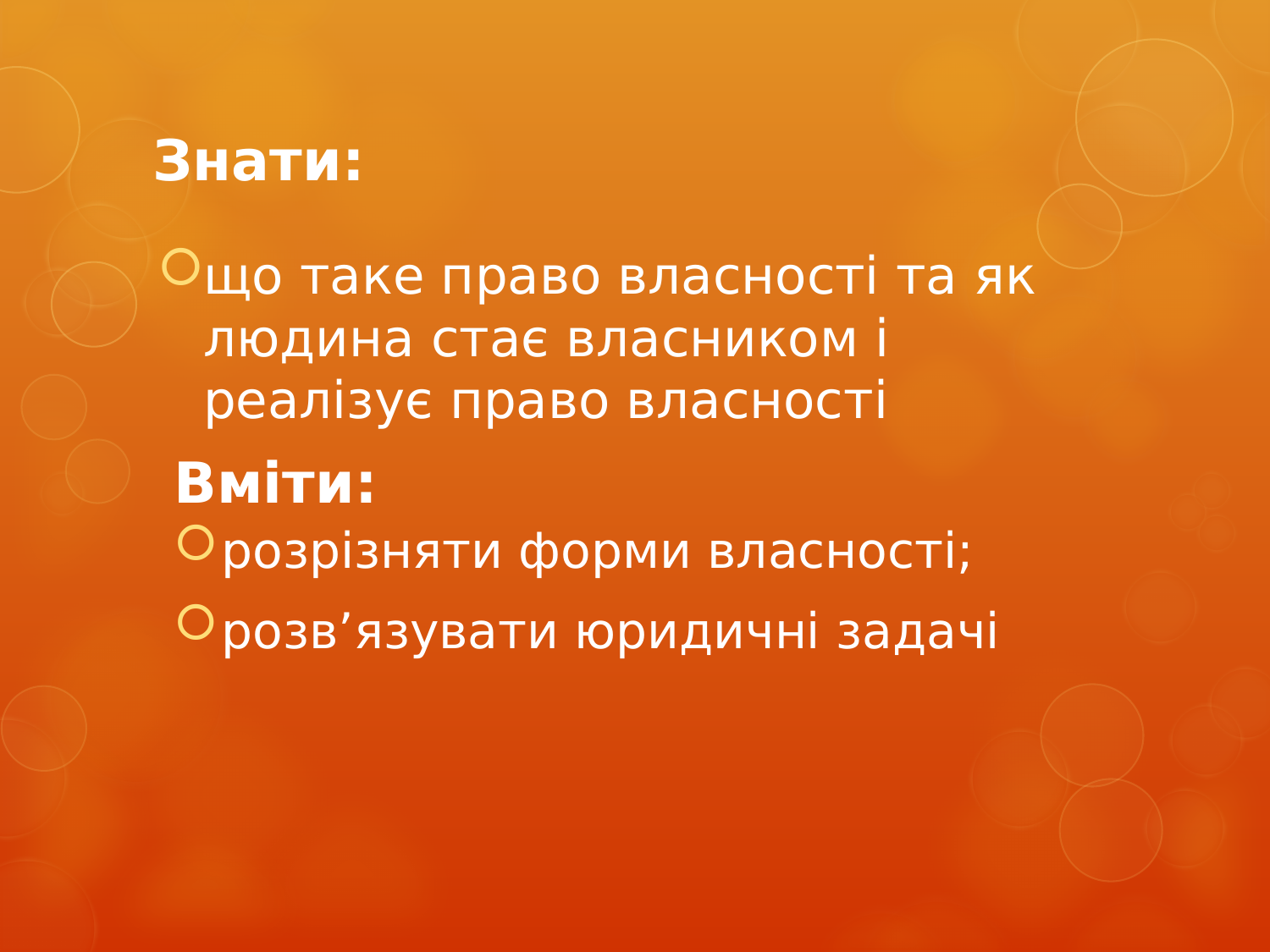

# Знати:
що таке право власності та як людина стає власником і  реалізує право власності

Вміти:
розрізняти форми власності;
розв’язувати юридичні задачі